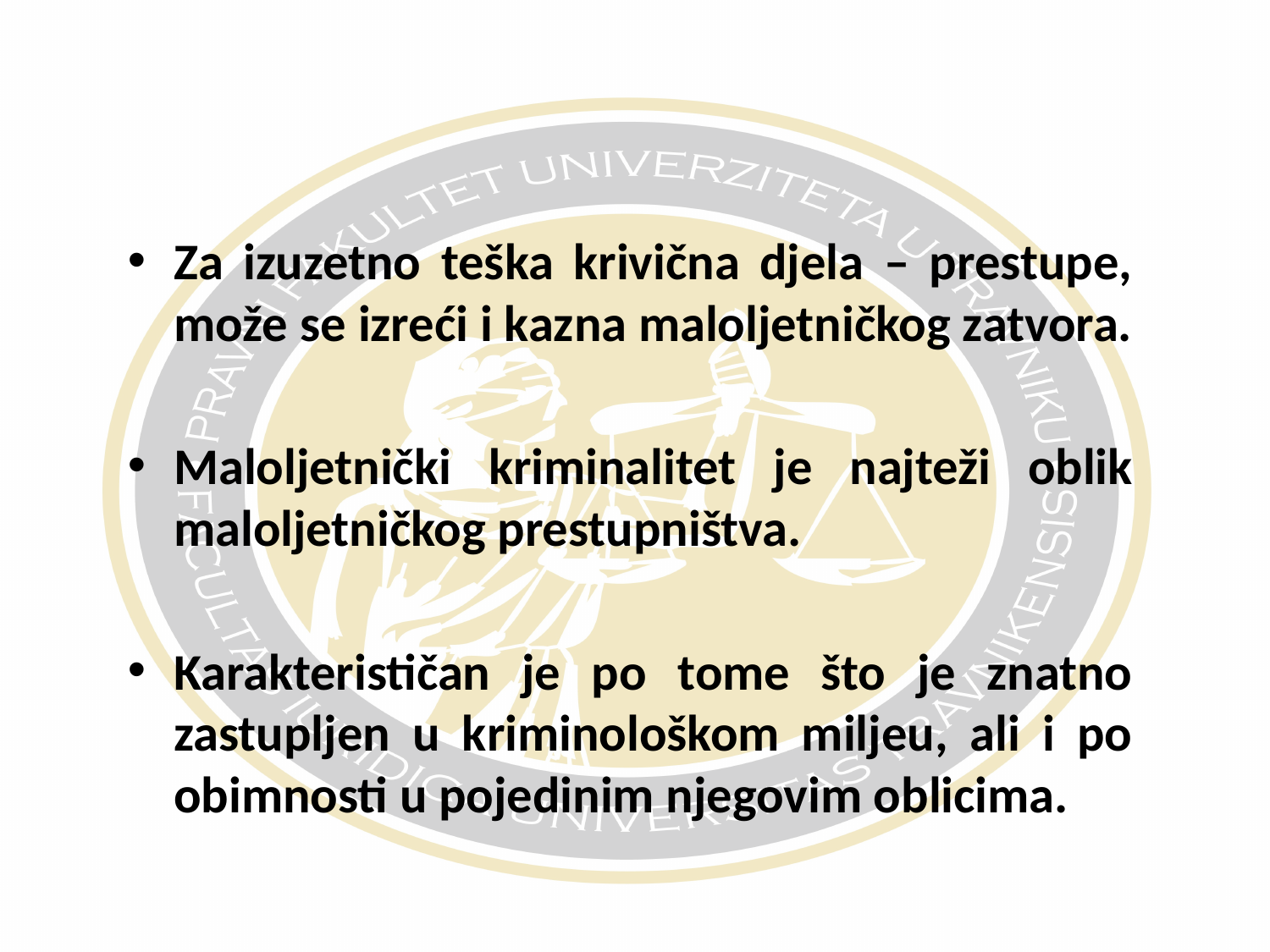

#
Za izuzetno teška krivična djela – prestupe, može se izreći i kazna maloljetničkog zatvora.

Maloljetnički kriminalitet je najteži oblik maloljetničkog prestupništva.

Karakterističan je po tome što je znatno zastupljen u kriminološkom miljeu, ali i po obimnosti u pojedinim njegovim oblicima.